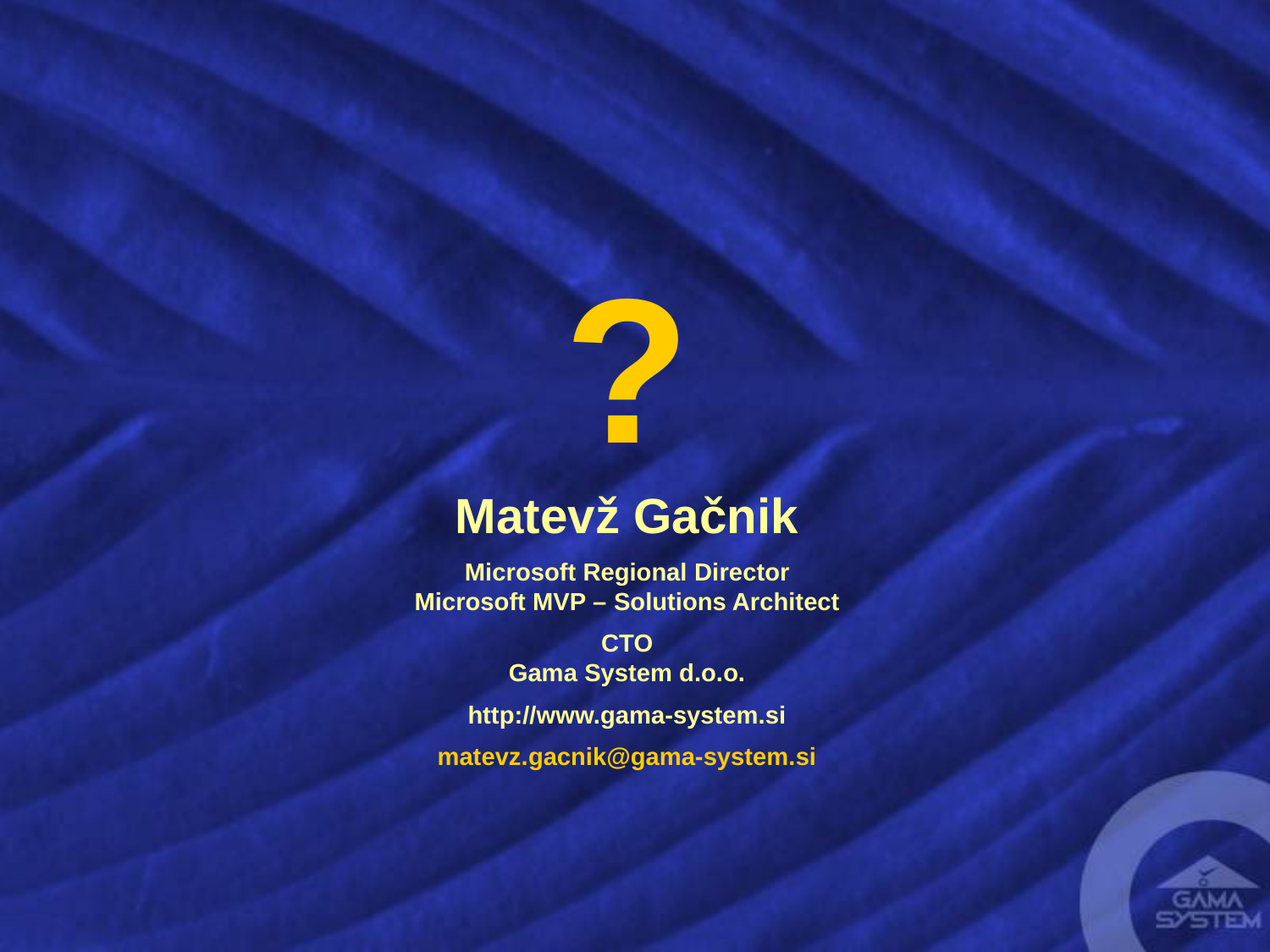

?
Matevž Gačnik
Microsoft Regional Director
Microsoft MVP – Solutions Architect
CTO
Gama System d.o.o.
http://www.gama-system.si
matevz.gacnik@gama-system.si